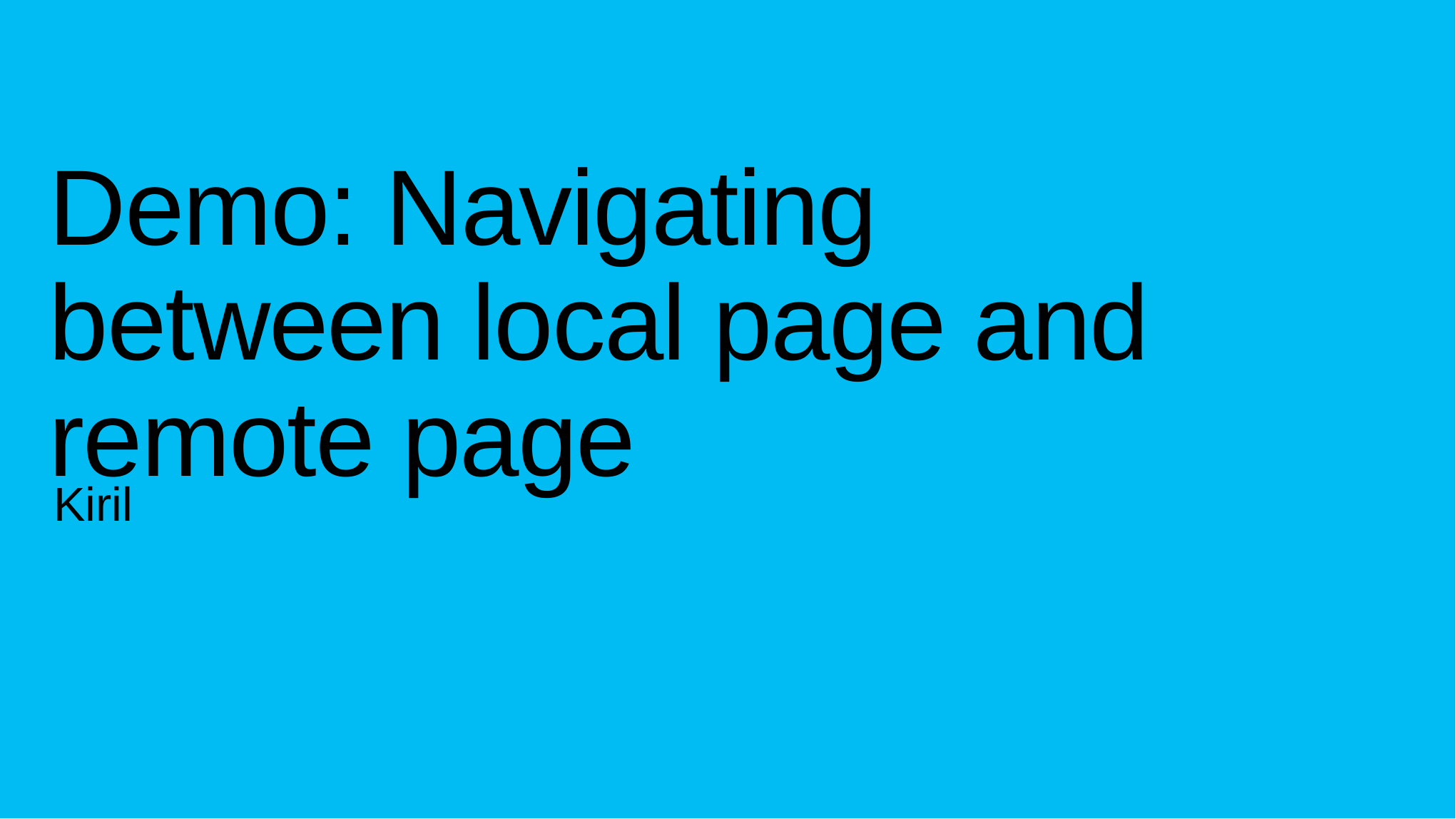

# Demo: Navigating between local page and remote page
Kiril